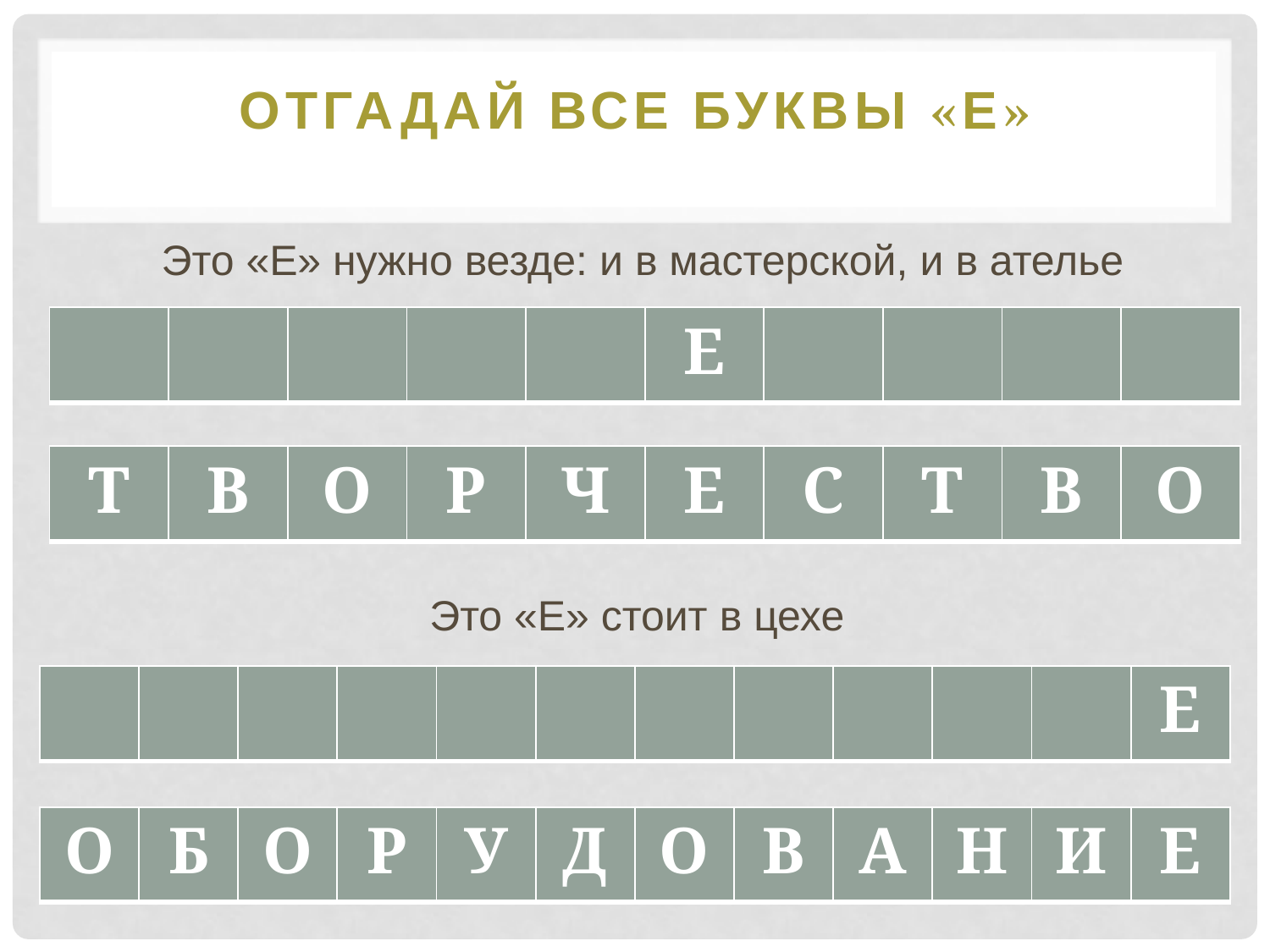

ОТГАДАЙ все буквы «е»
Это «Е» нужно везде: и в мастерской, и в ателье

Это «Е» стоит в цехе

|  |  |  |  |  | Е |  |  |  |  |
| --- | --- | --- | --- | --- | --- | --- | --- | --- | --- |
| Т | В | О | Р | Ч | Е | С | Т | В | О |
| --- | --- | --- | --- | --- | --- | --- | --- | --- | --- |
|  |  |  |  |  |  |  |  |  |  |  | Е |
| --- | --- | --- | --- | --- | --- | --- | --- | --- | --- | --- | --- |
| О | Б | О | Р | У | Д | О | В | А | Н | И | Е |
| --- | --- | --- | --- | --- | --- | --- | --- | --- | --- | --- | --- |